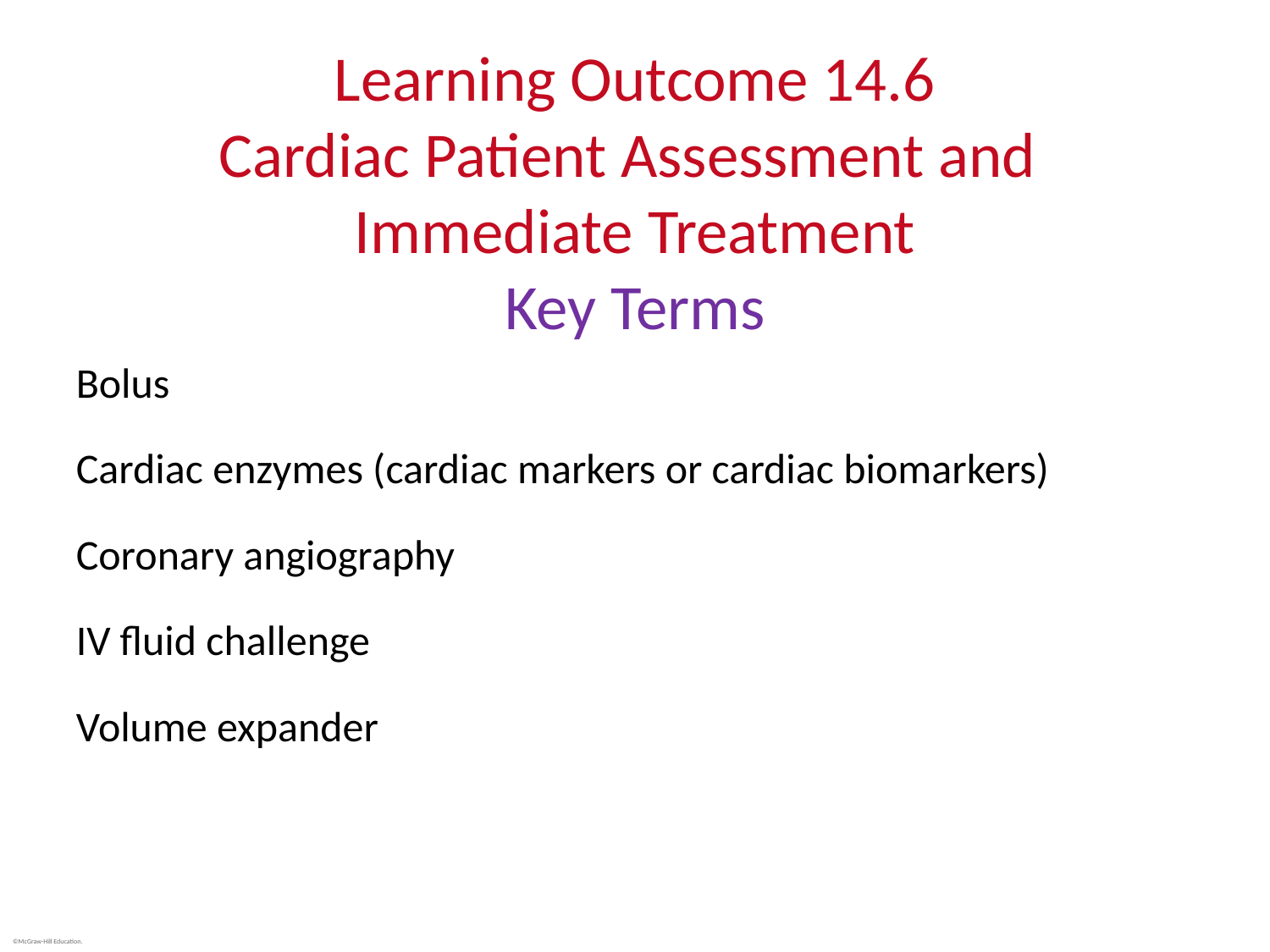

# Learning Outcome 14.6 Cardiac Patient Assessment and Immediate Treatment Key Terms
Bolus
Cardiac enzymes (cardiac markers or cardiac biomarkers)
Coronary angiography
IV fluid challenge
Volume expander